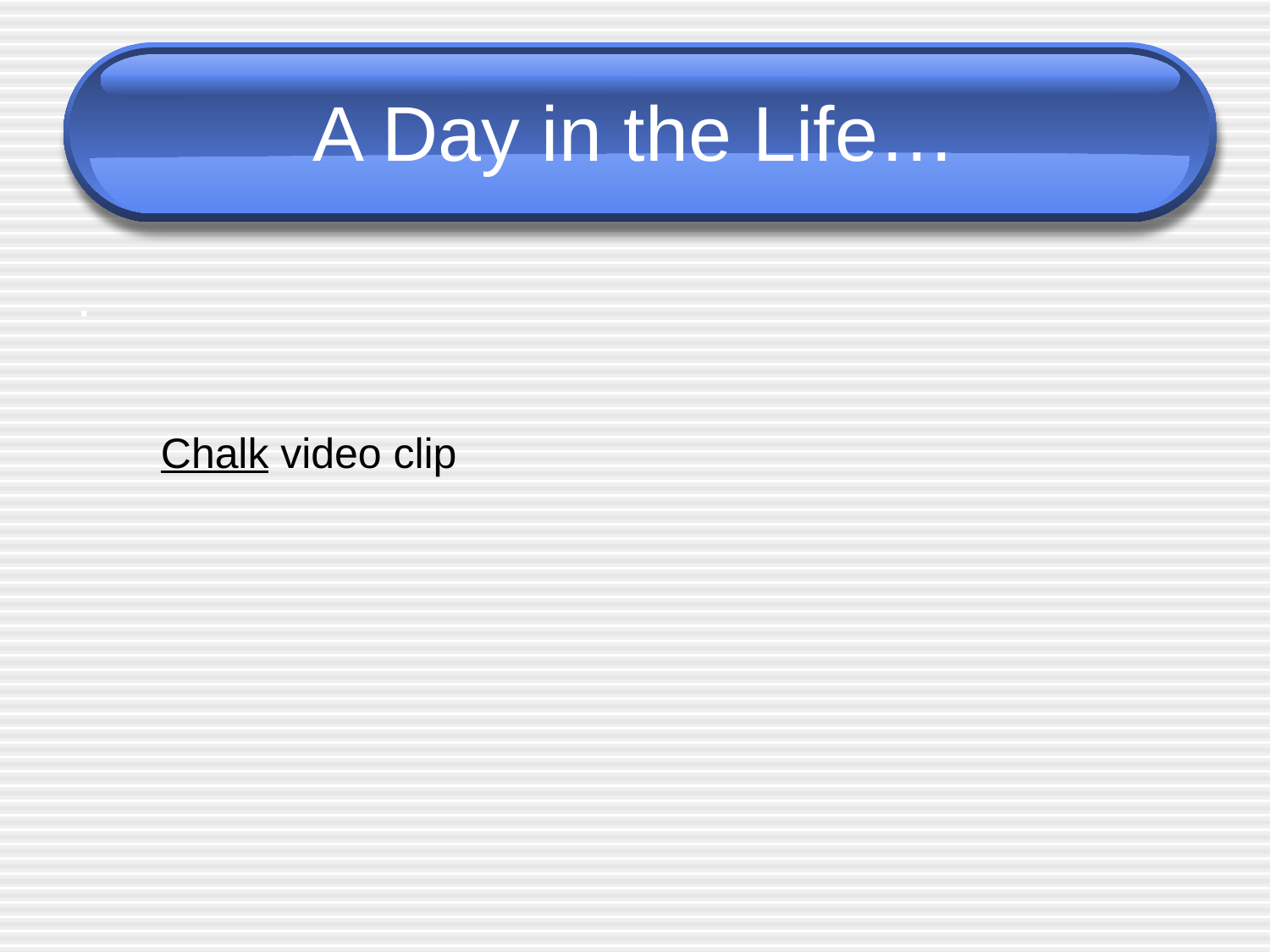

# A Day in the Life…
.
Chalk video clip